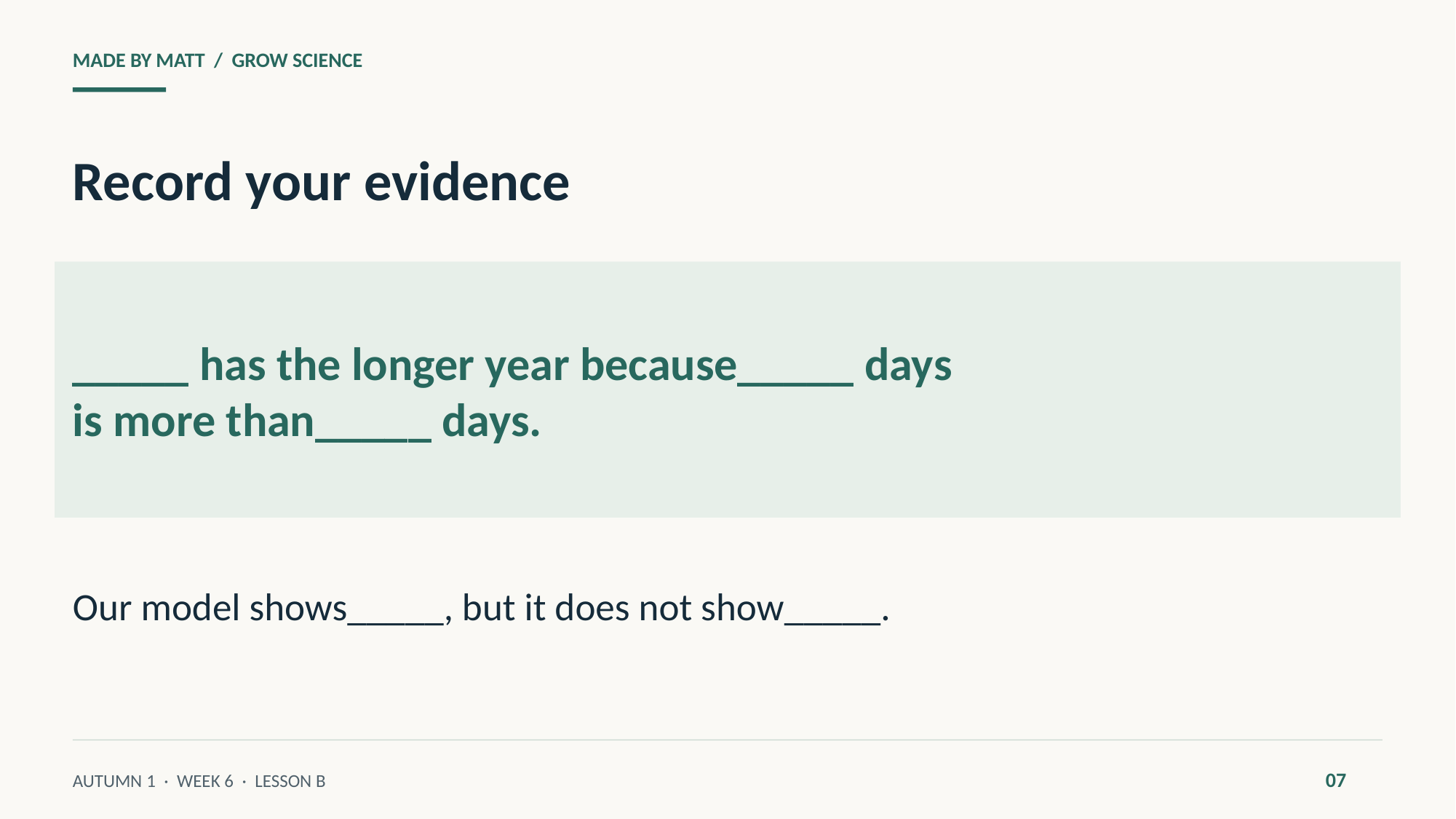

MADE BY MATT  /  GROW SCIENCE

Record your evidence
_____ has the longer year because_____ days
is more than_____ days.
Our model shows_____, but it does not show_____.

07
AUTUMN 1  ·  WEEK 6  ·  LESSON B